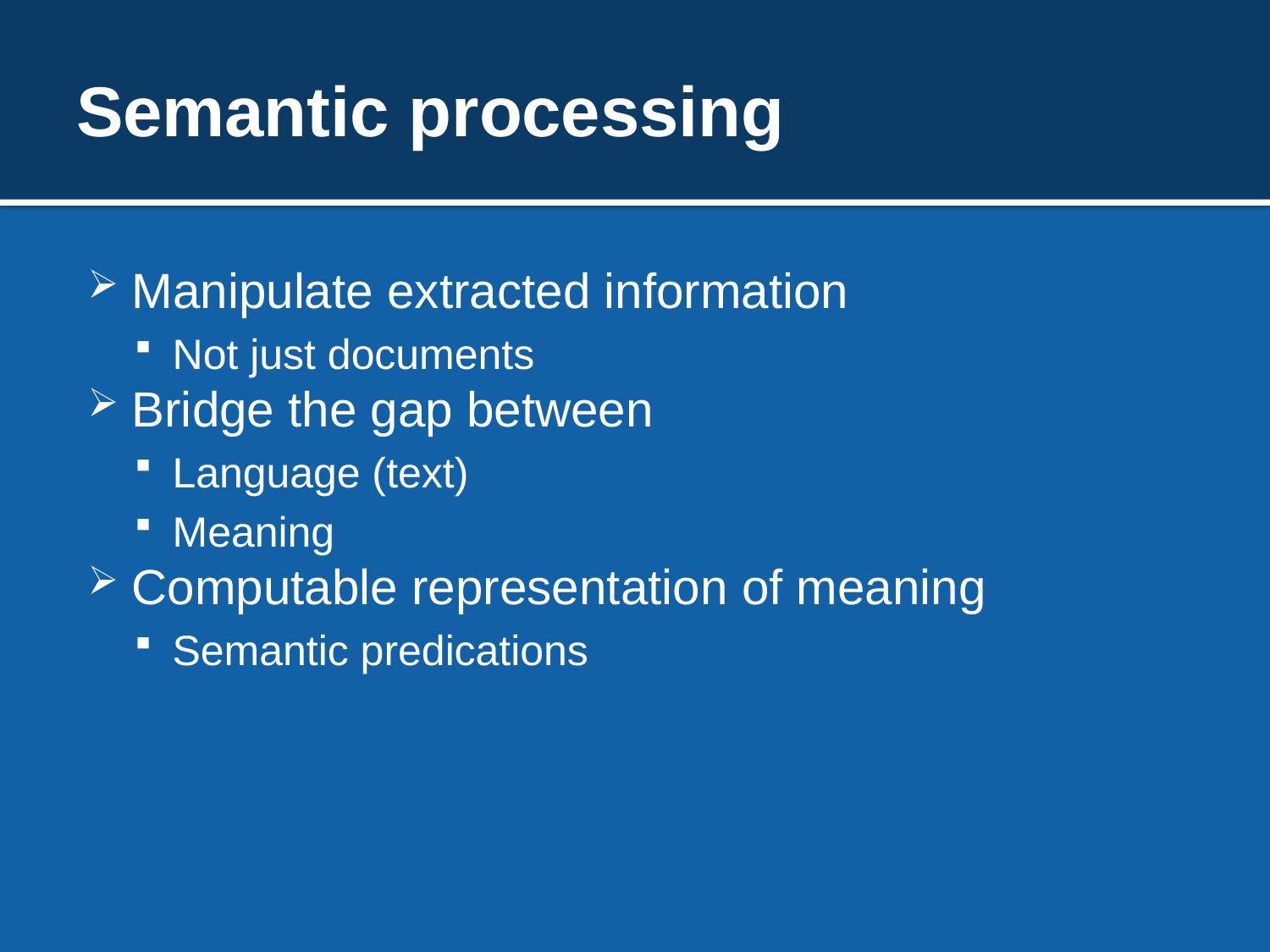

# Semantic processing
Manipulate extracted information
Not just documents
Bridge the gap between
Language (text)
Meaning
Computable representation of meaning
Semantic predications